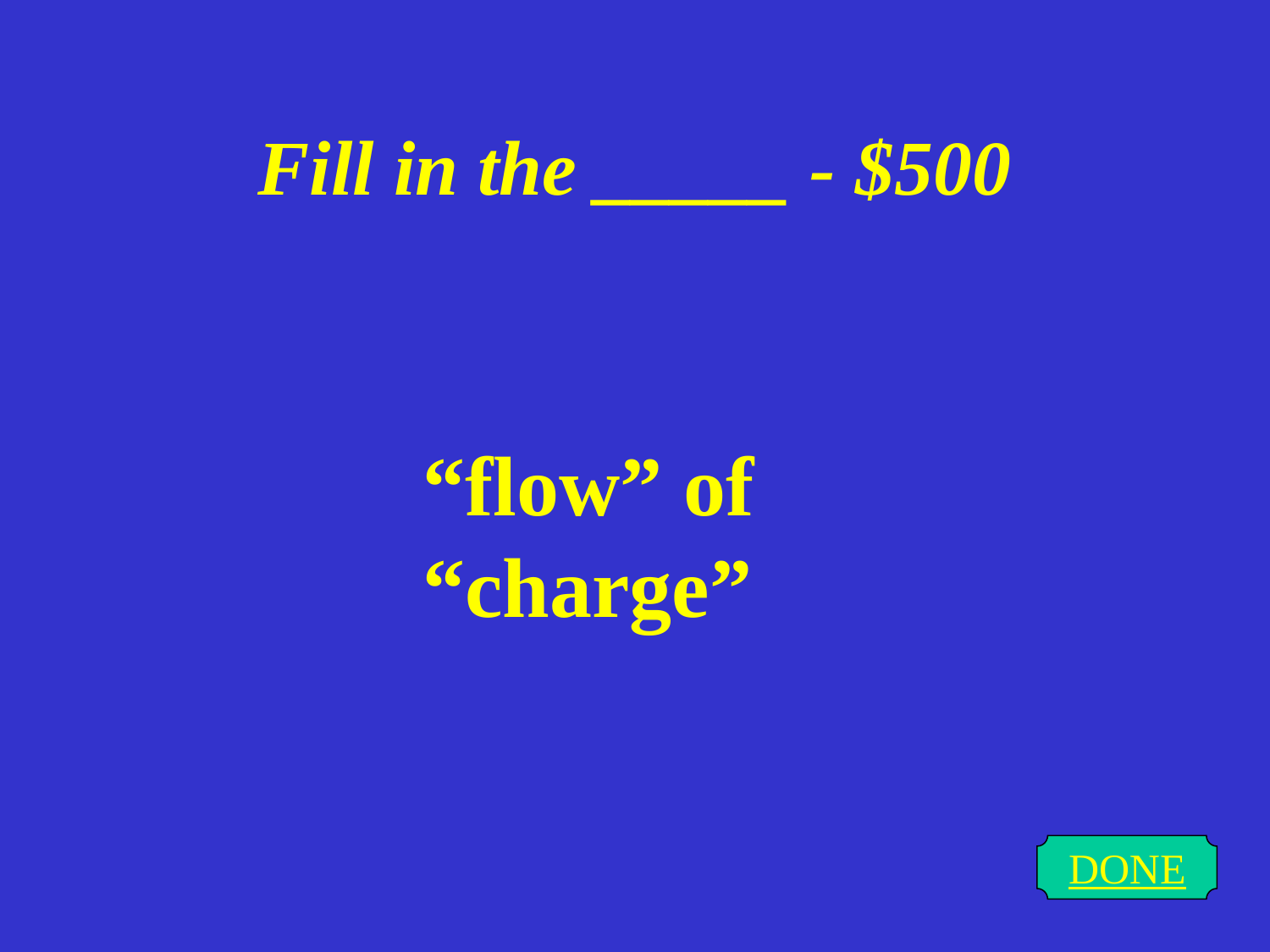

# Fill in the _____ - $500
“flow” of “charge”

DONE